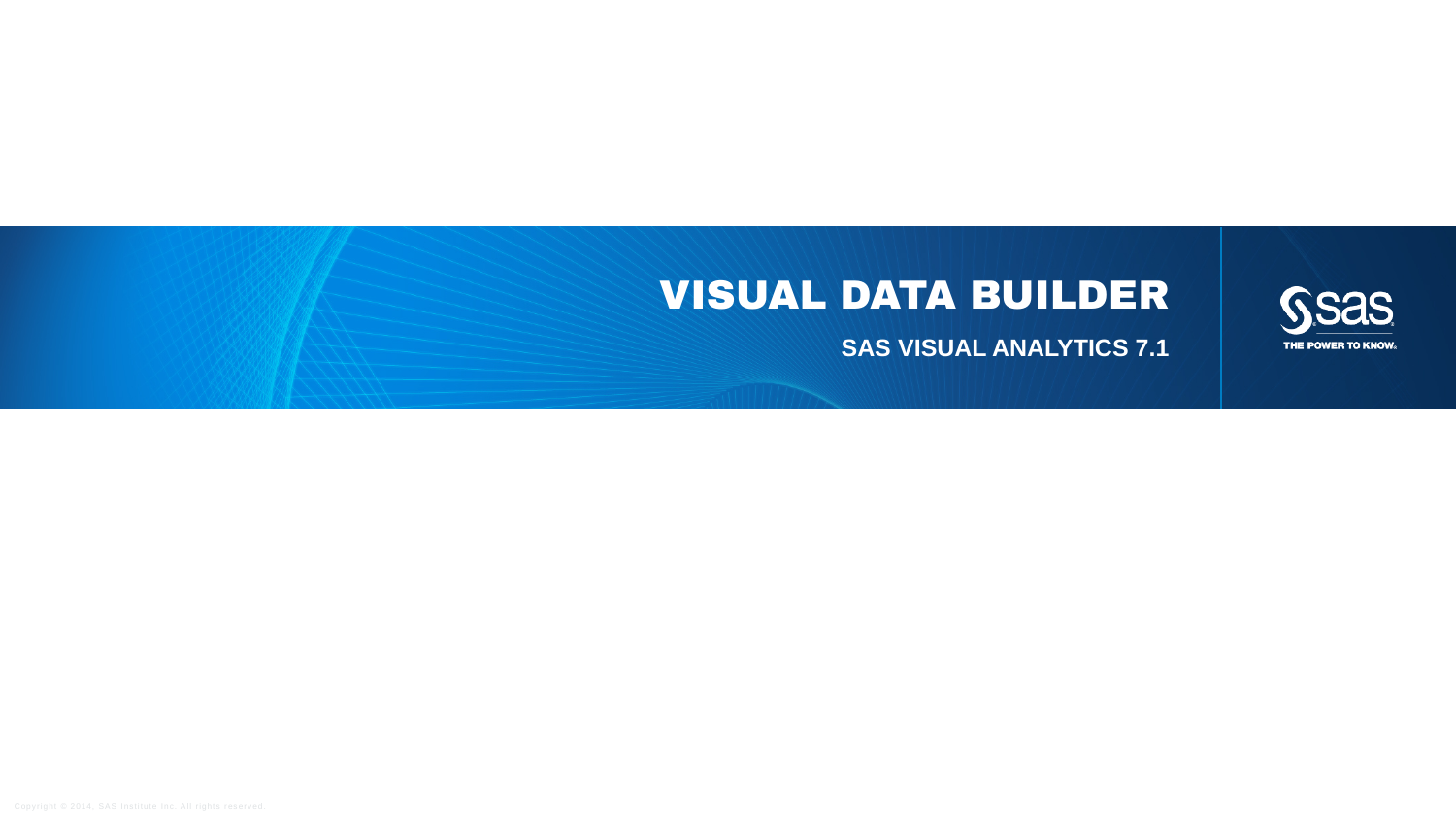

# Visual data builder
SAS Visual Analytics 7.1